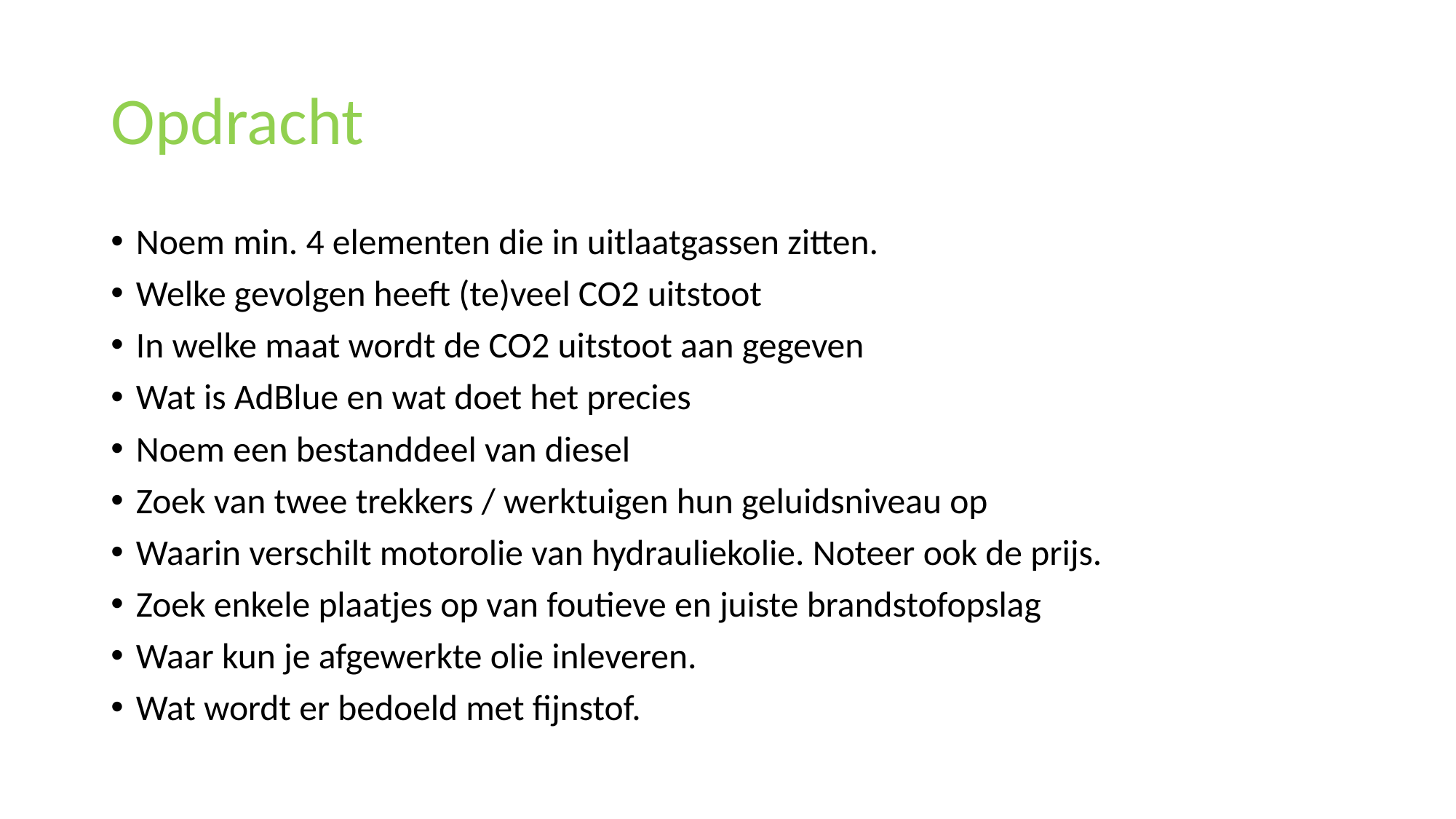

# Opdracht
Noem min. 4 elementen die in uitlaatgassen zitten.
Welke gevolgen heeft (te)veel CO2 uitstoot
In welke maat wordt de CO2 uitstoot aan gegeven
Wat is AdBlue en wat doet het precies
Noem een bestanddeel van diesel
Zoek van twee trekkers / werktuigen hun geluidsniveau op
Waarin verschilt motorolie van hydrauliekolie. Noteer ook de prijs.
Zoek enkele plaatjes op van foutieve en juiste brandstofopslag
Waar kun je afgewerkte olie inleveren.
Wat wordt er bedoeld met fijnstof.